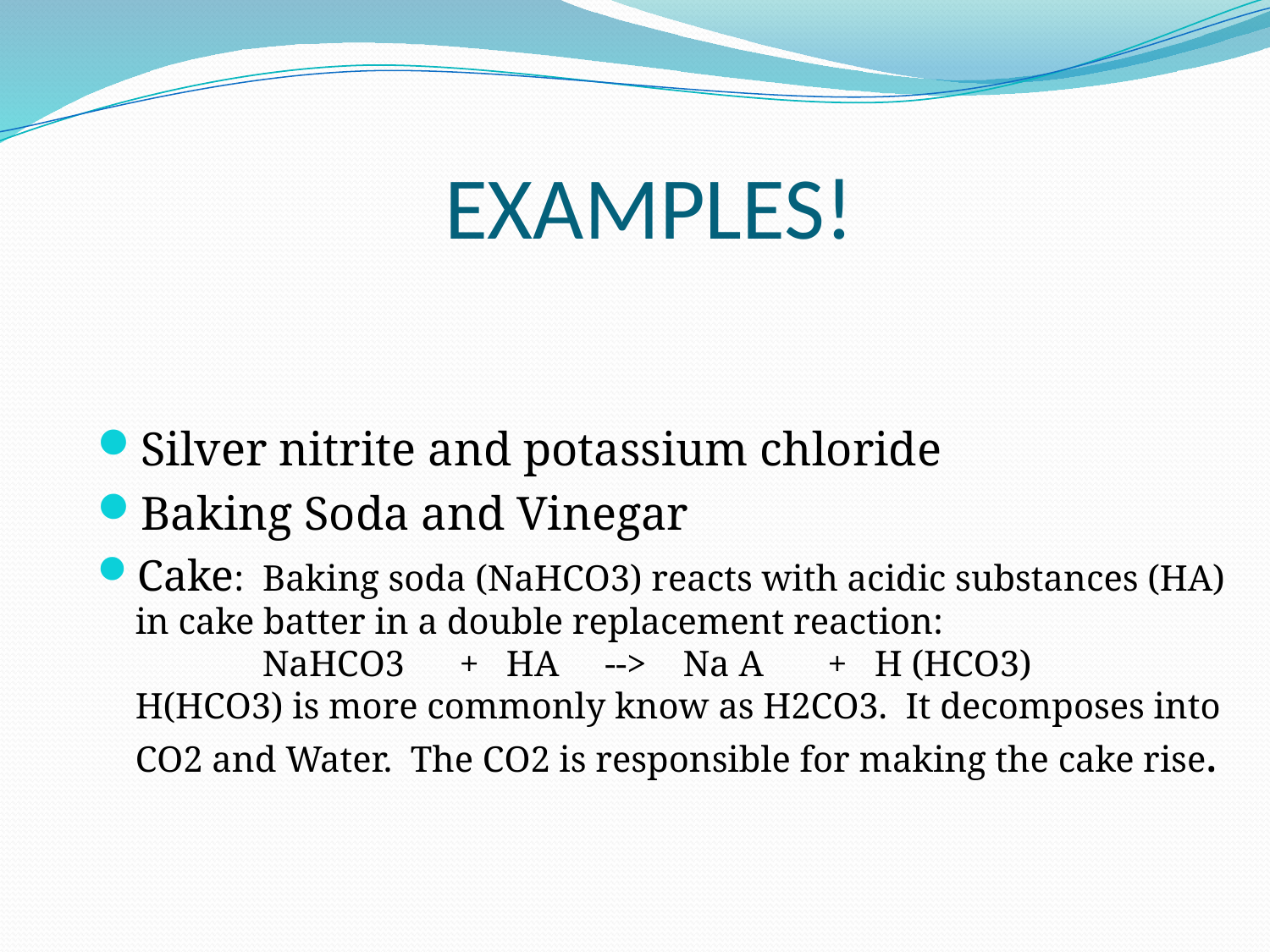

# EXAMPLES!

Silver nitrite and potassium chloride
Baking Soda and Vinegar
Cake:  Baking soda (NaHCO3) reacts with acidic substances (HA) in cake batter in a double replacement reaction:
	NaHCO3      +   HA     -->    Na A       +   H (HCO3)
H(HCO3) is more commonly know as H2CO3.  It decomposes into CO2 and Water.  The CO2 is responsible for making the cake rise.